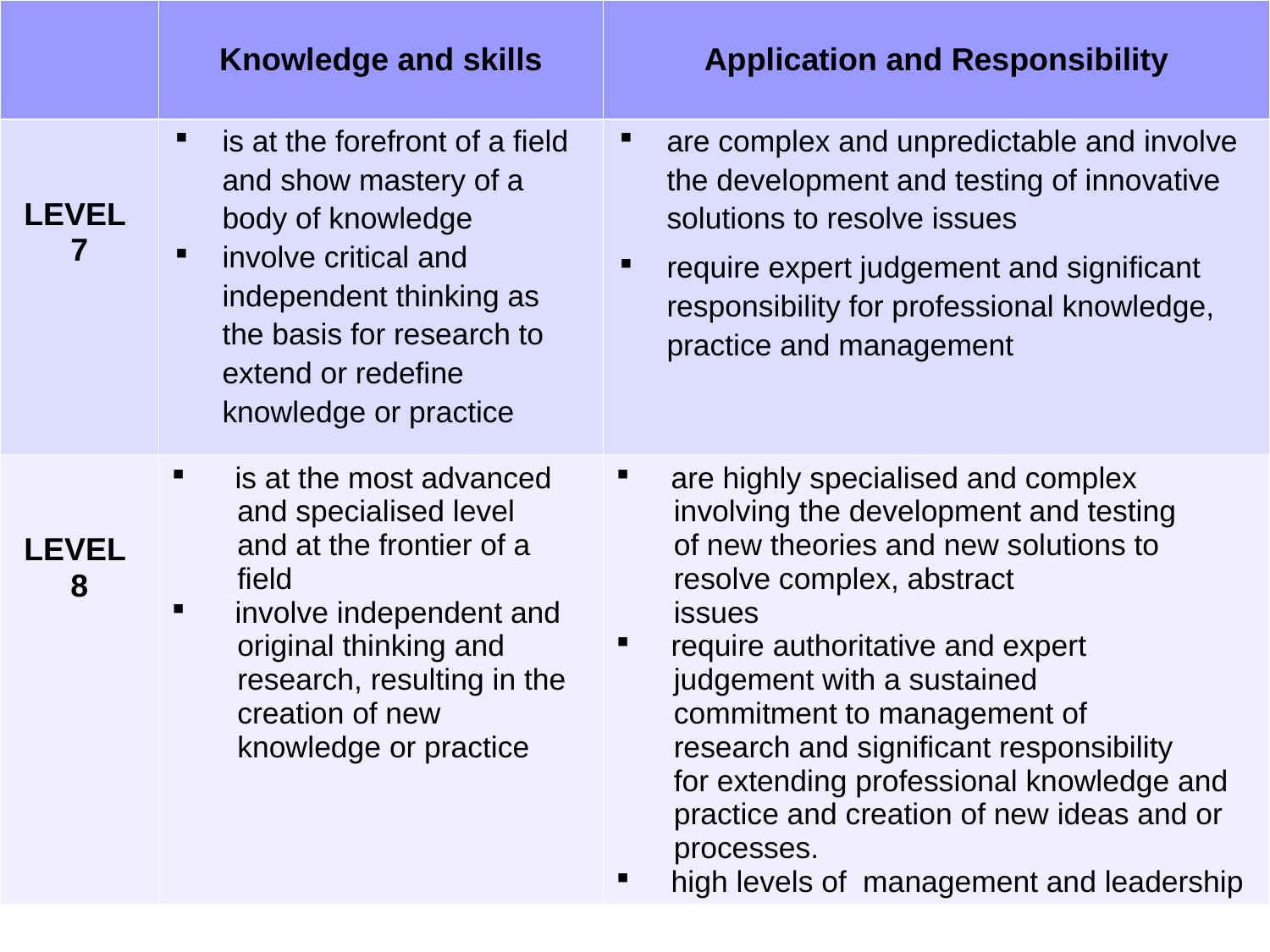

|  | Knowledge and skills | Application and Responsibility |
| --- | --- | --- |
| LEVEL 7 | is at the forefront of a field and show mastery of a body of knowledge involve critical and independent thinking as the basis for research to extend or redefine knowledge or practice | are complex and unpredictable and involve the development and testing of innovative solutions to resolve issues require expert judgement and significant responsibility for professional knowledge, practice and management |
| LEVEL 8 | is at the most advanced and specialised level and at the frontier of a field involve independent and original thinking and research, resulting in the creation of new knowledge or practice | are highly specialised and complex involving the development and testing of new theories and new solutions to resolve complex, abstract issues require authoritative and expert judgement with a sustained commitment to management of research and significant responsibility for extending professional knowledge and practice and creation of new ideas and or processes. high levels of management and leadership |